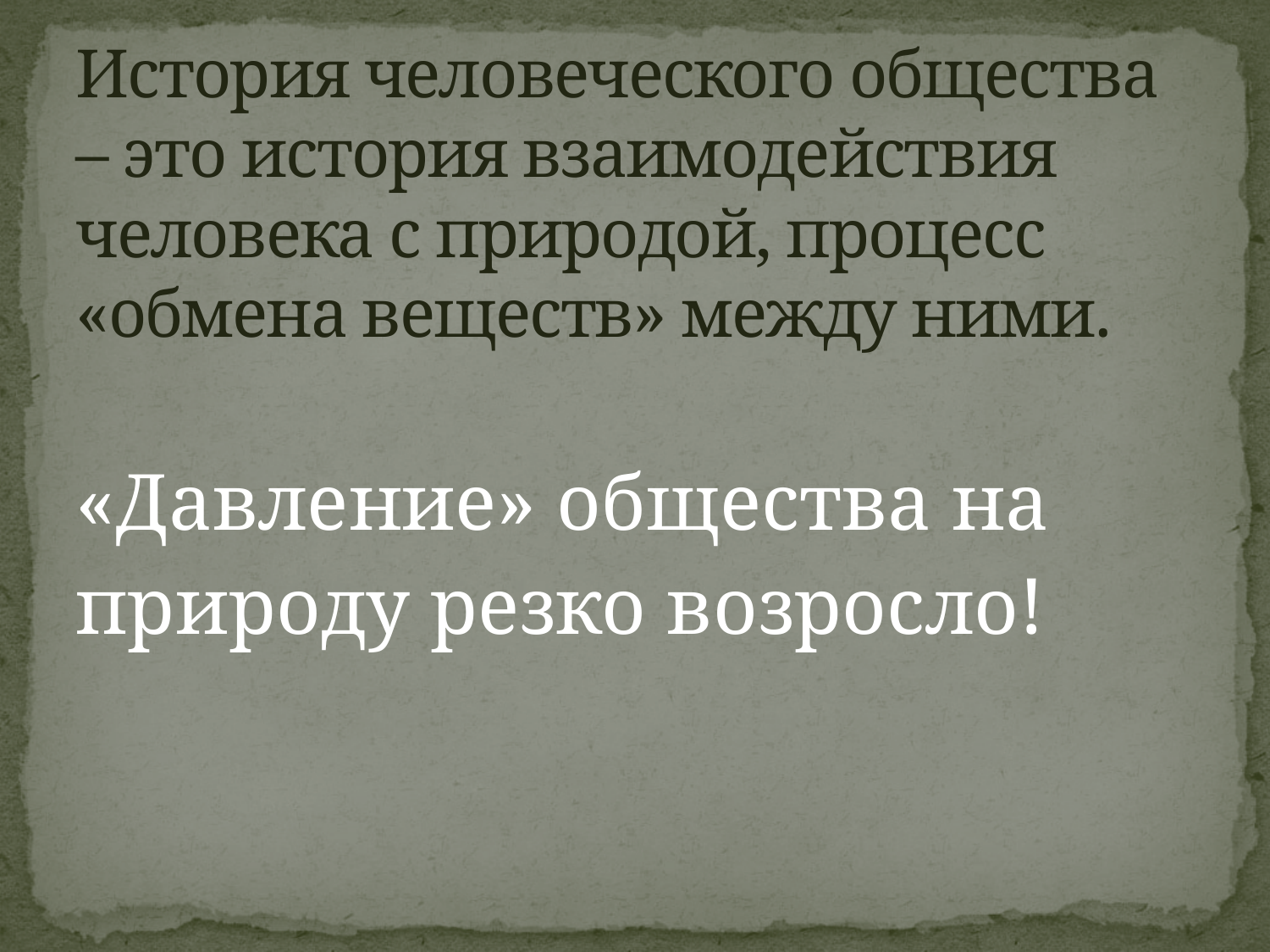

# История человеческого общества – это история взаимодействия человека с природой, процесс «обмена веществ» между ними.
«Давление» общества на
природу резко возросло!